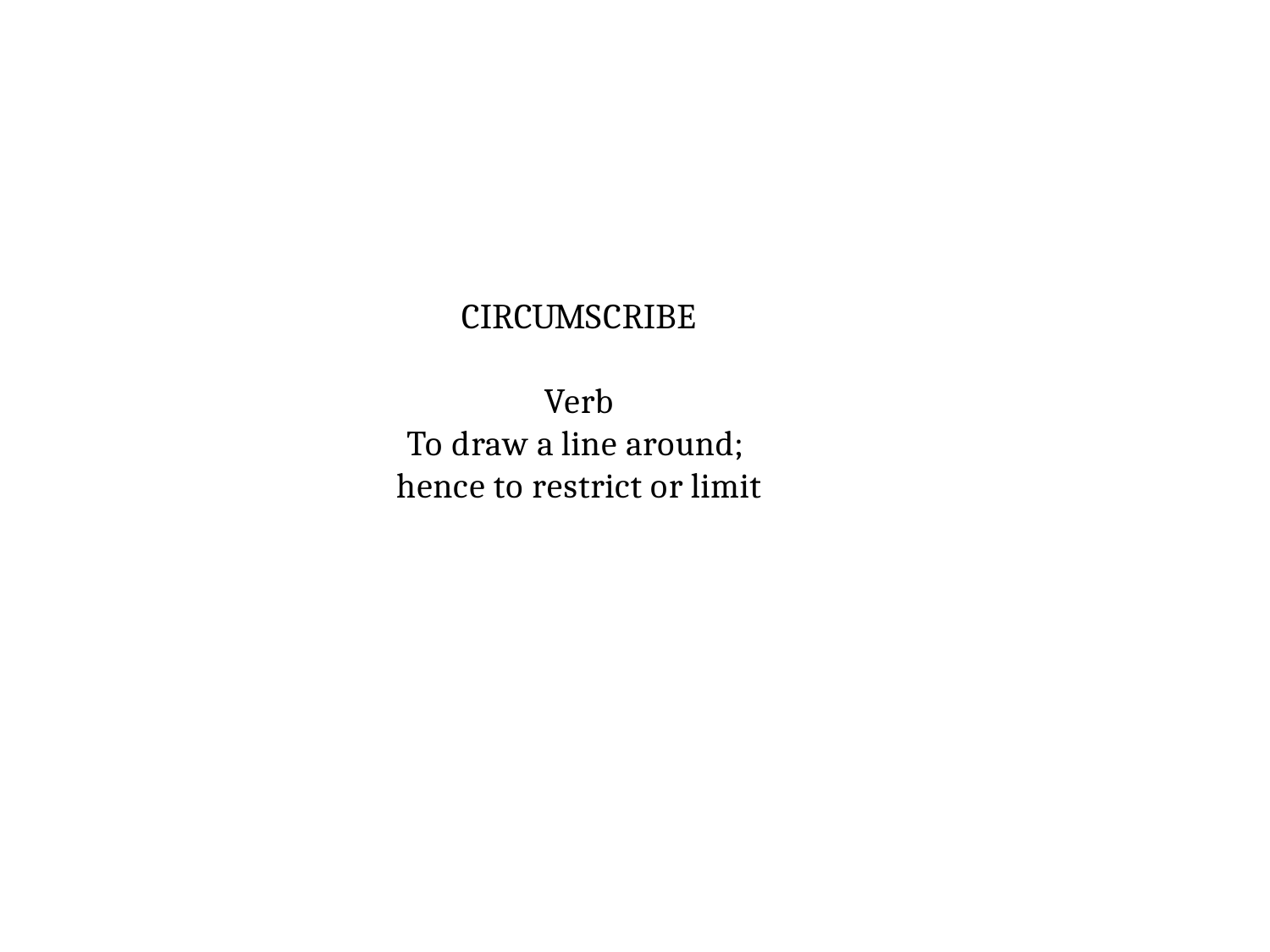

CIRCUMSCRIBE

Verb
To draw a line around;
hence to restrict or limit